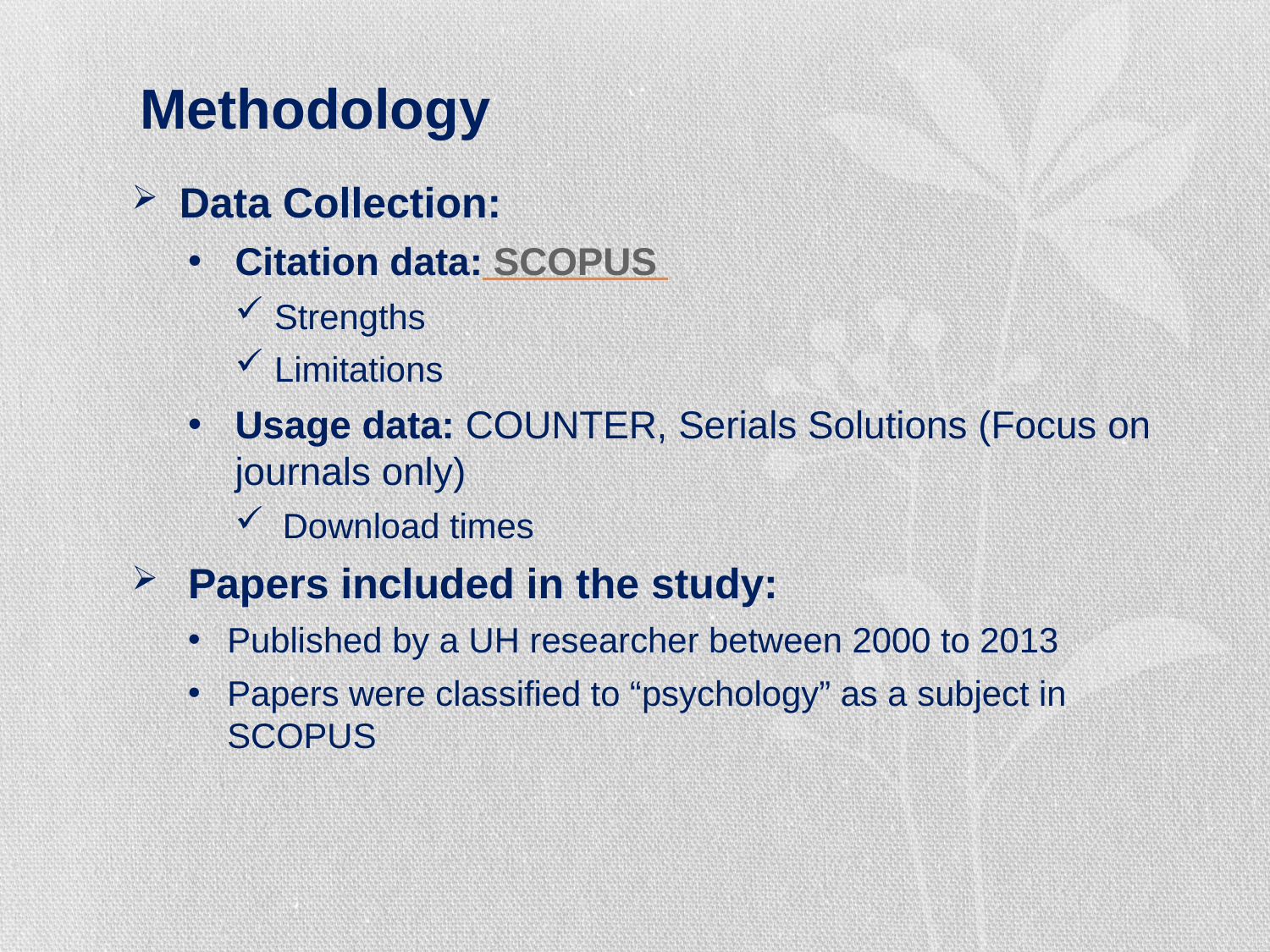

# Methodology
Data Collection:
Citation data: SCOPUS
Strengths
Limitations
Usage data: COUNTER, Serials Solutions (Focus on journals only)
Download times
Papers included in the study:
Published by a UH researcher between 2000 to 2013
Papers were classified to “psychology” as a subject in SCOPUS